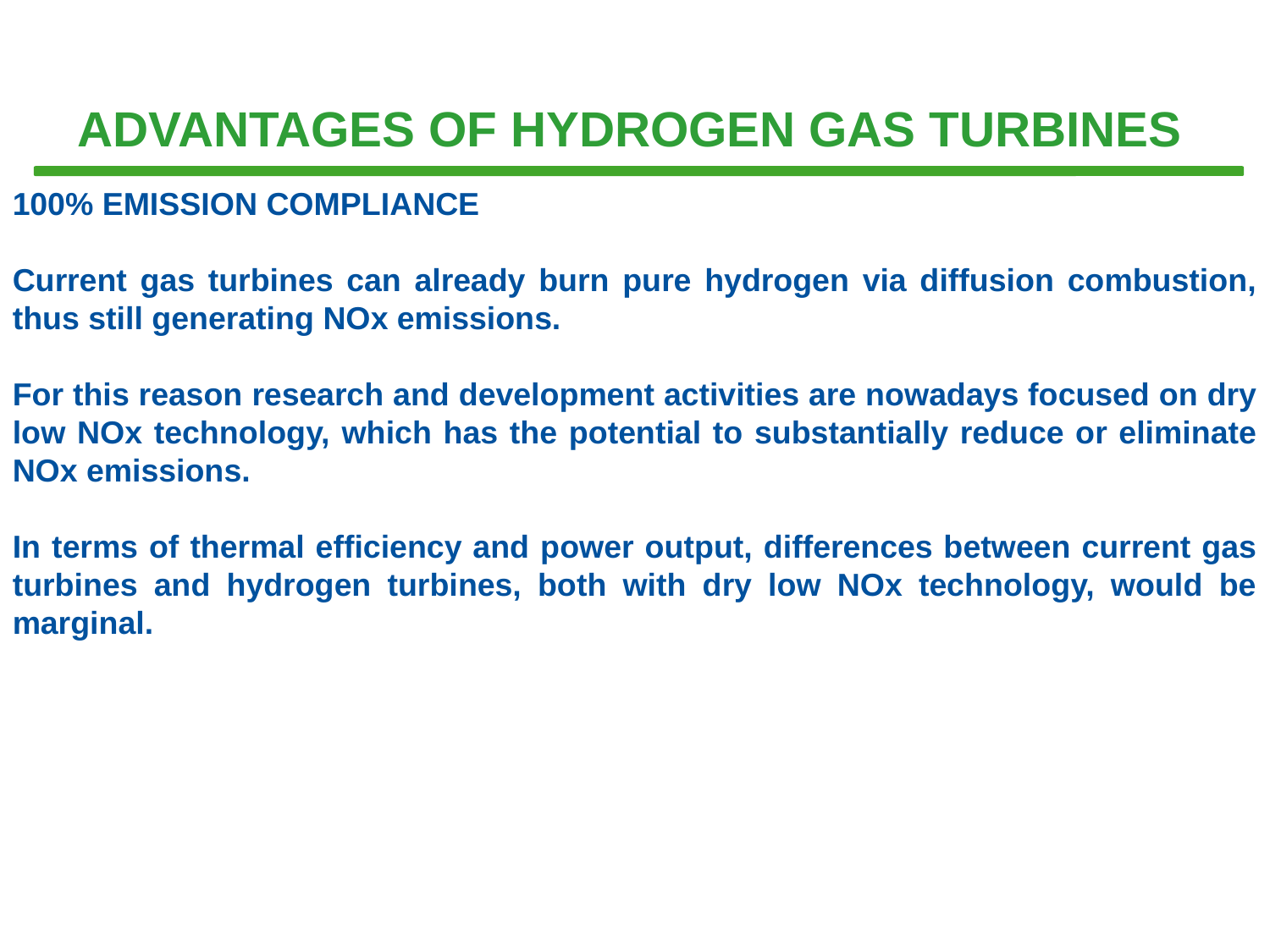

# ADVANTAGES OF HYDROGEN GAS TURBINES

100% EMISSION COMPLIANCE

Current gas turbines can already burn pure hydrogen via diffusion combustion, thus still generating NOx emissions.

For this reason research and development activities are nowadays focused on dry low NOx technology, which has the potential to substantially reduce or eliminate NOx emissions.

In terms of thermal efficiency and power output, differences between current gas turbines and hydrogen turbines, both with dry low NOx technology, would be marginal.
Tema V				                                                              Turbina de hidrógeno